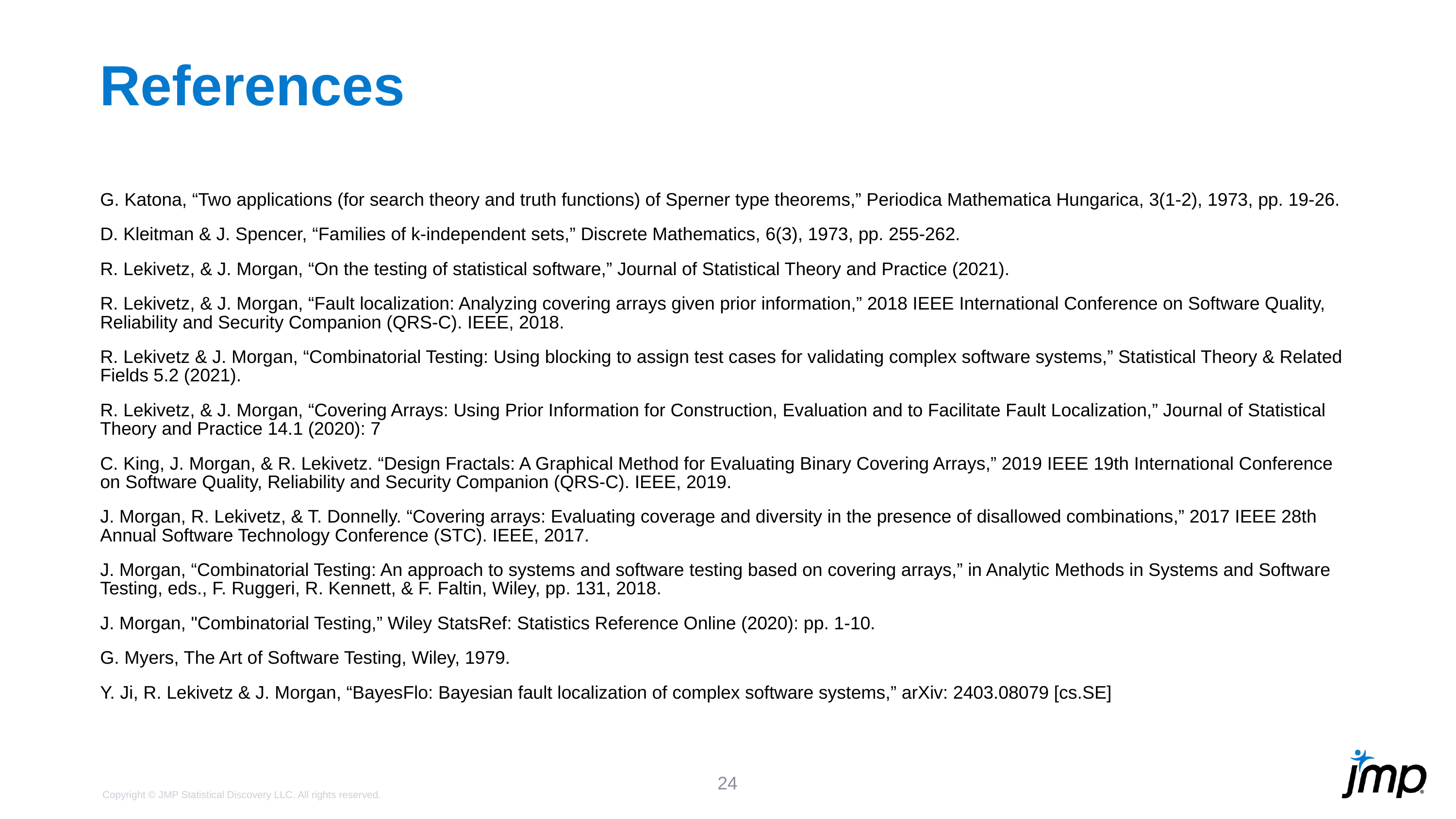

# References
G. Katona, “Two applications (for search theory and truth functions) of Sperner type theorems,” Periodica Mathematica Hungarica, 3(1-2), 1973, pp. 19-26.
D. Kleitman & J. Spencer, “Families of k-independent sets,” Discrete Mathematics, 6(3), 1973, pp. 255-262.
R. Lekivetz, & J. Morgan, “On the testing of statistical software,” Journal of Statistical Theory and Practice (2021).
R. Lekivetz, & J. Morgan, “Fault localization: Analyzing covering arrays given prior information,” 2018 IEEE International Conference on Software Quality, Reliability and Security Companion (QRS-C). IEEE, 2018.
R. Lekivetz & J. Morgan, “Combinatorial Testing: Using blocking to assign test cases for validating complex software systems,” Statistical Theory & Related Fields 5.2 (2021).
R. Lekivetz, & J. Morgan, “Covering Arrays: Using Prior Information for Construction, Evaluation and to Facilitate Fault Localization,” Journal of Statistical Theory and Practice 14.1 (2020): 7
C. King, J. Morgan, & R. Lekivetz. “Design Fractals: A Graphical Method for Evaluating Binary Covering Arrays,” 2019 IEEE 19th International Conference on Software Quality, Reliability and Security Companion (QRS-C). IEEE, 2019.
J. Morgan, R. Lekivetz, & T. Donnelly. “Covering arrays: Evaluating coverage and diversity in the presence of disallowed combinations,” 2017 IEEE 28th Annual Software Technology Conference (STC). IEEE, 2017.
J. Morgan, “Combinatorial Testing: An approach to systems and software testing based on covering arrays,” in Analytic Methods in Systems and Software Testing, eds., F. Ruggeri, R. Kennett, & F. Faltin, Wiley, pp. 131, 2018.
J. Morgan, "Combinatorial Testing,” Wiley StatsRef: Statistics Reference Online (2020): pp. 1-10.
G. Myers, The Art of Software Testing, Wiley, 1979.
Y. Ji, R. Lekivetz & J. Morgan, “BayesFlo: Bayesian fault localization of complex software systems,” arXiv: 2403.08079 [cs.SE]
24